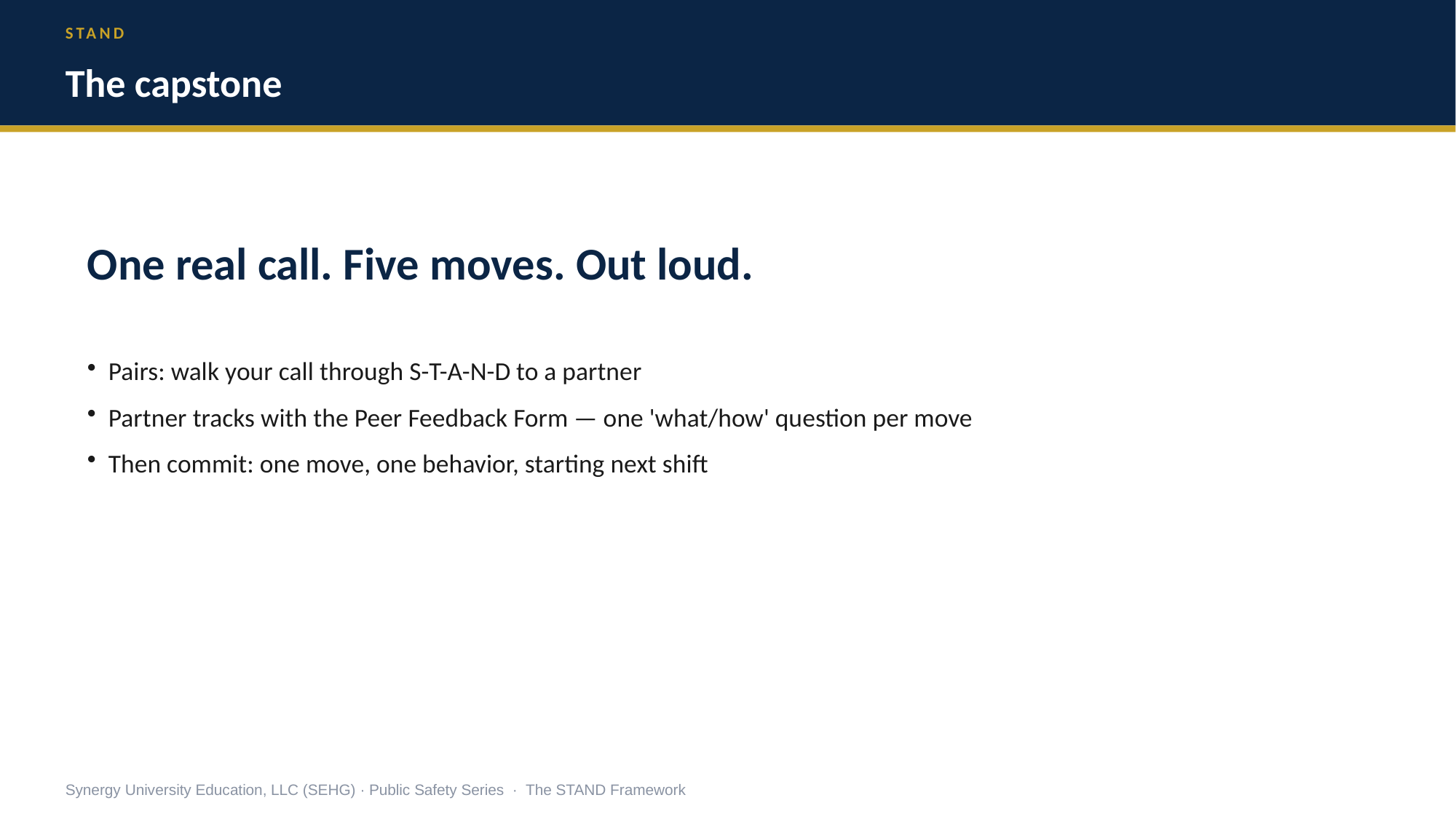

STAND
The capstone

One real call. Five moves. Out loud.
Pairs: walk your call through S-T-A-N-D to a partner
Partner tracks with the Peer Feedback Form — one 'what/how' question per move
Then commit: one move, one behavior, starting next shift
Synergy University Education, LLC (SEHG) · Public Safety Series  ·  The STAND Framework